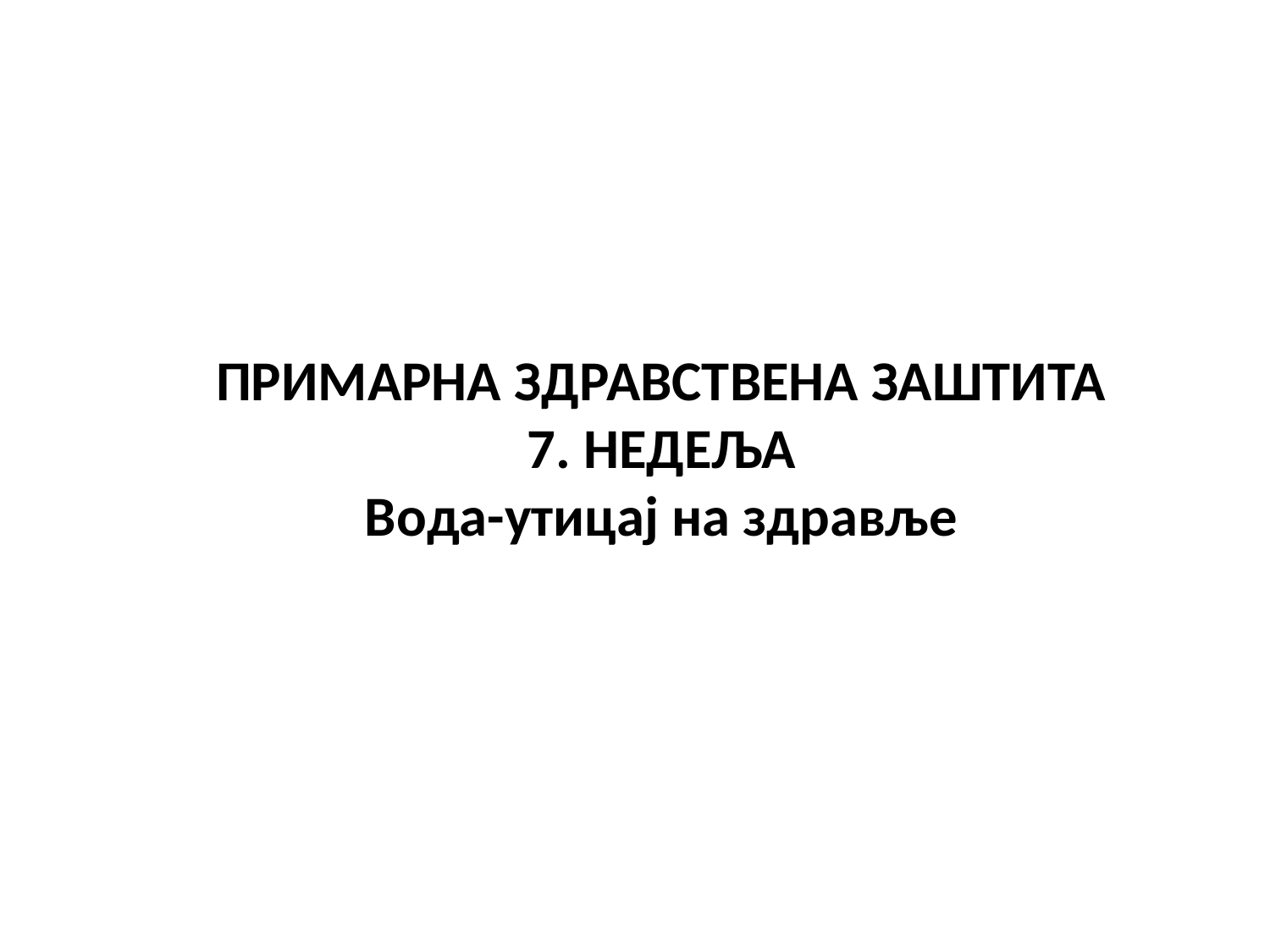

ПРИМАРНА ЗДРАВСТВЕНА ЗАШТИТА
7. НЕДЕЉА
Вода-утицај на здравље